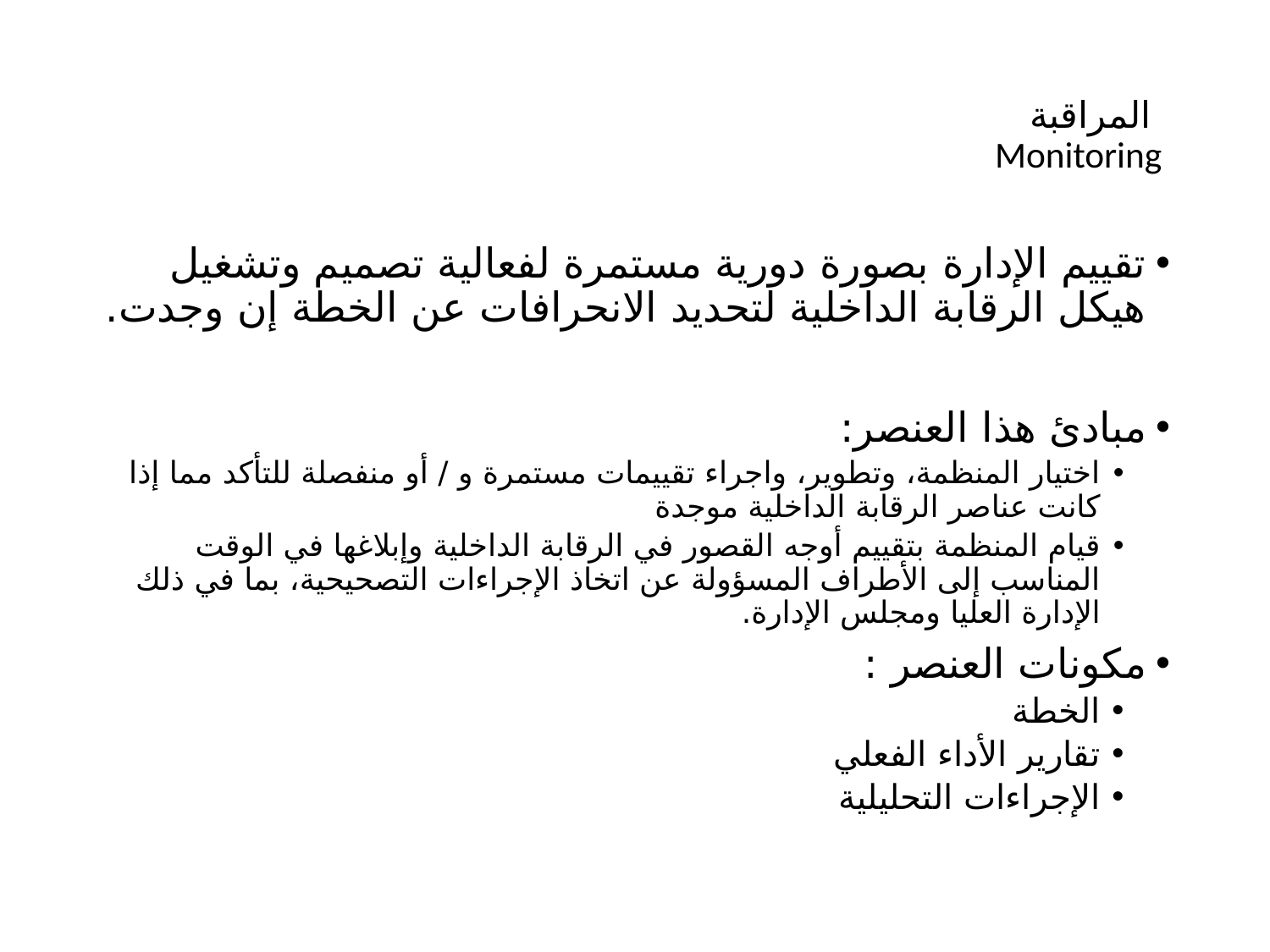

# المراقبة Monitoring
تقييم الإدارة بصورة دورية مستمرة لفعالية تصميم وتشغيل هيكل الرقابة الداخلية لتحديد الانحرافات عن الخطة إن وجدت.

مبادئ هذا العنصر:
اختيار المنظمة، وتطوير، واجراء تقييمات مستمرة و / أو منفصلة للتأكد مما إذا كانت عناصر الرقابة الداخلية موجدة
قيام المنظمة بتقييم أوجه القصور في الرقابة الداخلية وإبلاغها في الوقت المناسب إلى الأطراف المسؤولة عن اتخاذ الإجراءات التصحيحية، بما في ذلك الإدارة العليا ومجلس الإدارة.
مكونات العنصر :
الخطة
تقارير الأداء الفعلي
الإجراءات التحليلية